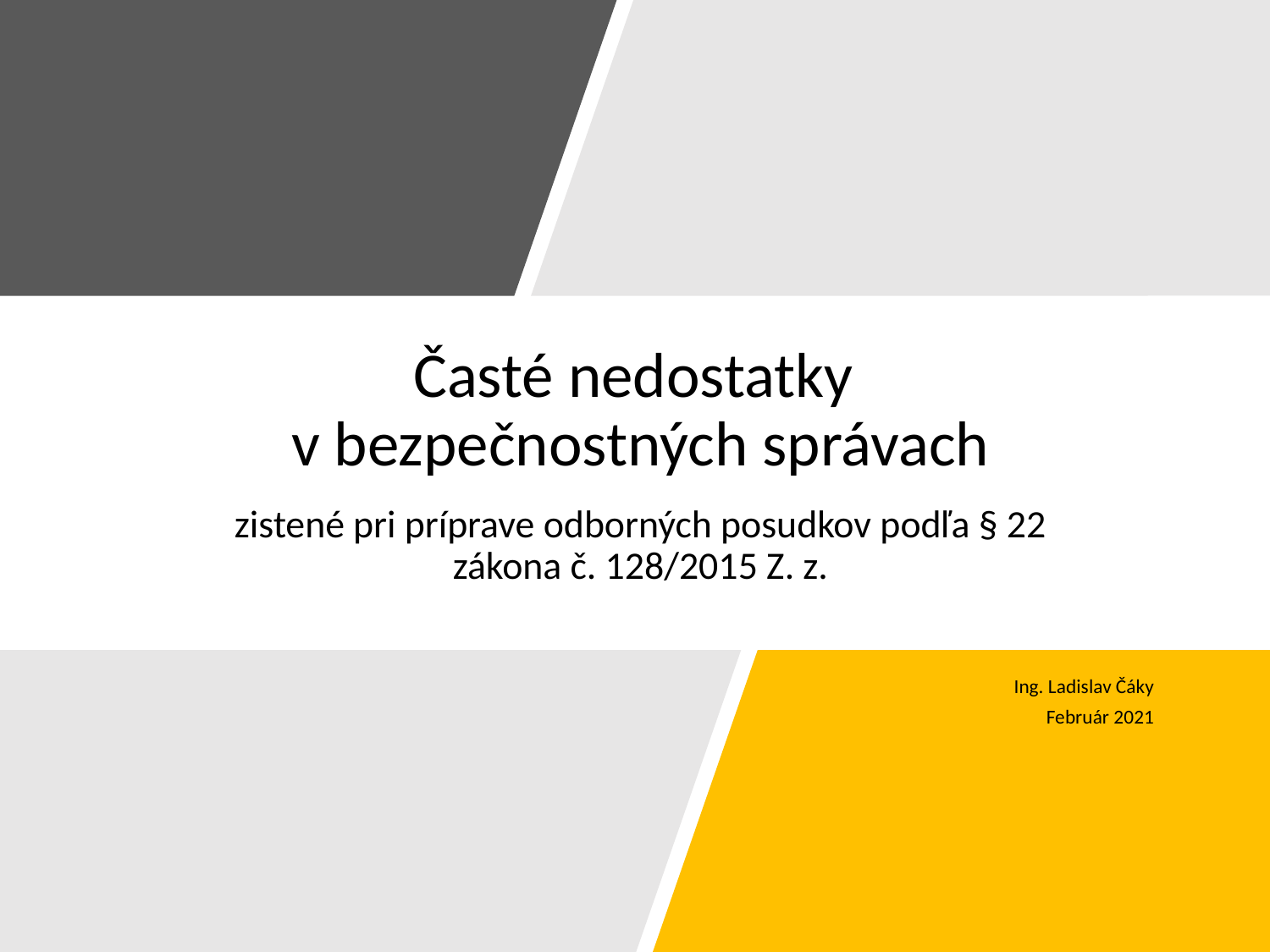

# Časté nedostatky v bezpečnostných správach zistené pri príprave odborných posudkov podľa § 22 zákona č. 128/2015 Z. z.

Ing. Ladislav Čáky
Február 2021